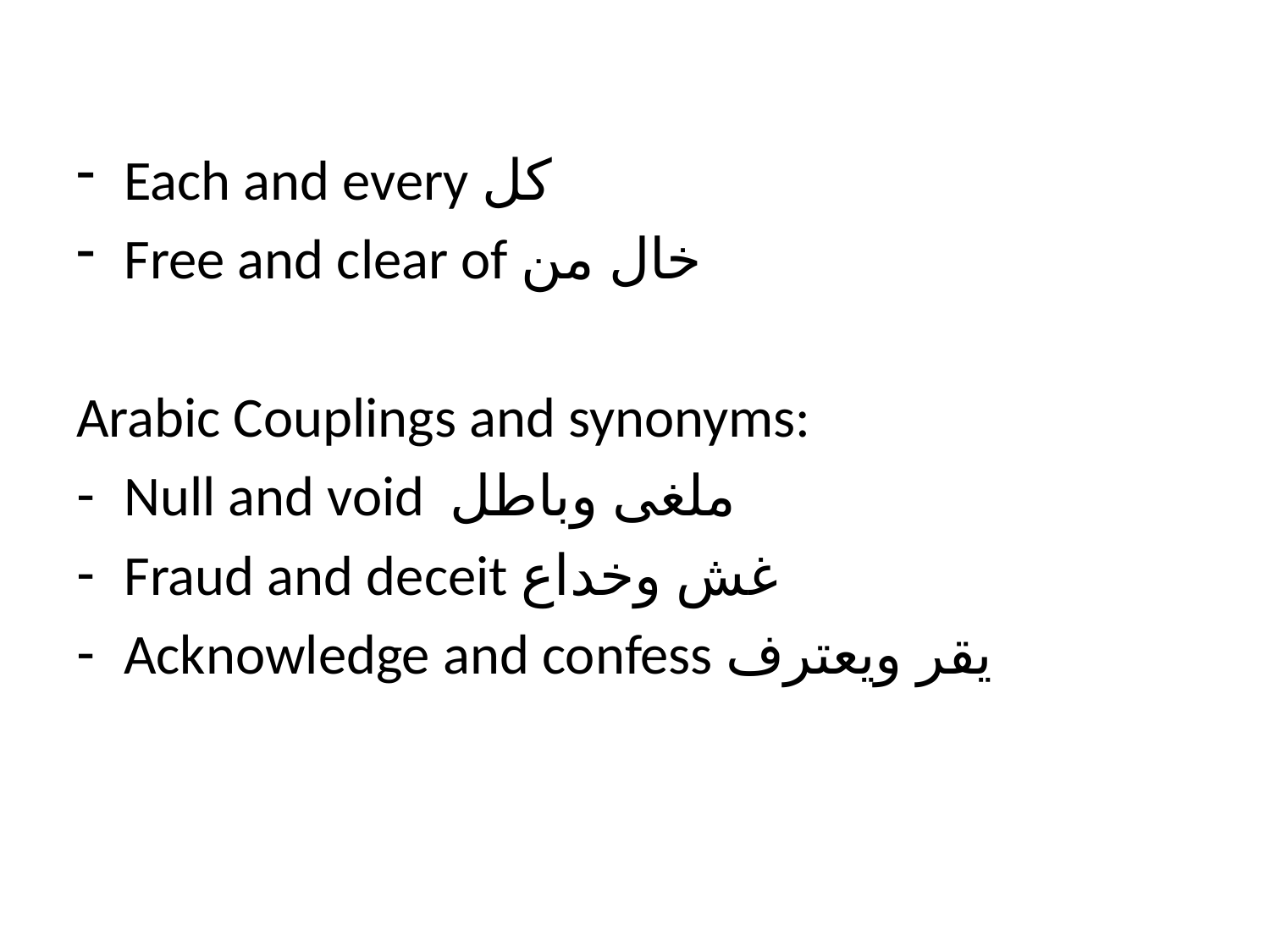

#
Each and every كل
Free and clear of خال من

Arabic Couplings and synonyms:
Null and void  ملغى وباطل
Fraud and deceit غش وخداع
Acknowledge and confess يقر ويعترف